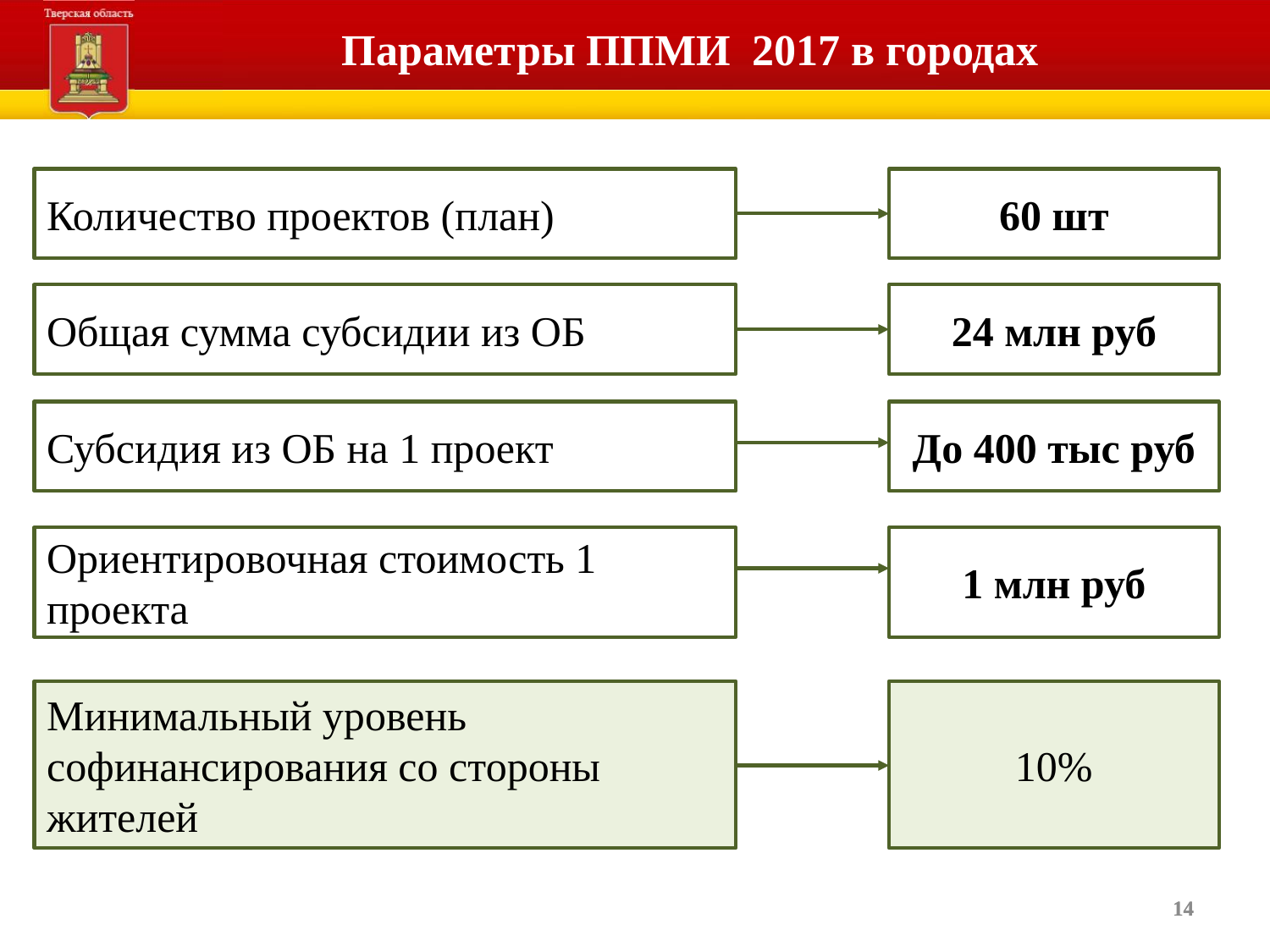

# Параметры ППМИ  2017 в городах
Количество проектов (план)
60 шт
Общая сумма субсидии из ОБ
24 млн руб
Субсидия из ОБ на 1 проект
До 400 тыс руб
Ориентировочная стоимость 1 проекта
1 млн руб
Минимальный уровень софинансирования со стороны жителей
10%
14
14